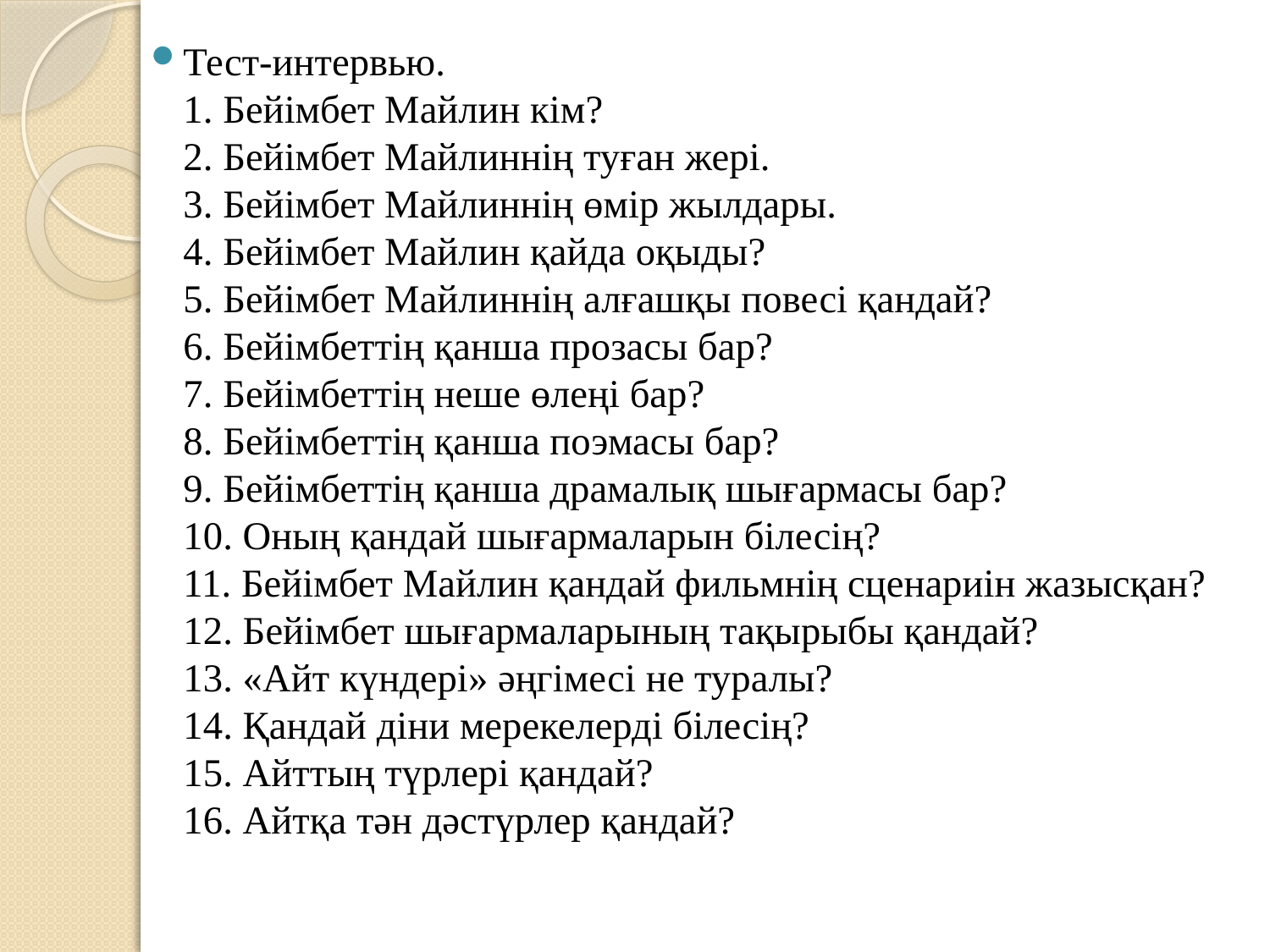

Тест-интервью.
1. Бейімбет Майлин кім?
2. Бейімбет Майлиннің туған жері.
3. Бейімбет Майлиннің өмір жылдары.
4. Бейімбет Майлин қайда оқыды?
5. Бейімбет Майлиннің алғашқы повесі қандай?
6. Бейімбеттің қанша прозасы бар?
7. Бейімбеттің неше өлеңі бар?
8. Бейімбеттің қанша поэмасы бар?
9. Бейімбеттің қанша драмалық шығармасы бар?
10. Оның қандай шығармаларын білесің?
11. Бейімбет Майлин қандай фильмнің сценариін жазысқан?
12. Бейімбет шығармаларының тақырыбы қандай?
13. «Айт күндері» әңгімесі не туралы?
14. Қандай діни мерекелерді білесің?
15. Айттың түрлері қандай?
16. Айтқа тән дәстүрлер қандай?